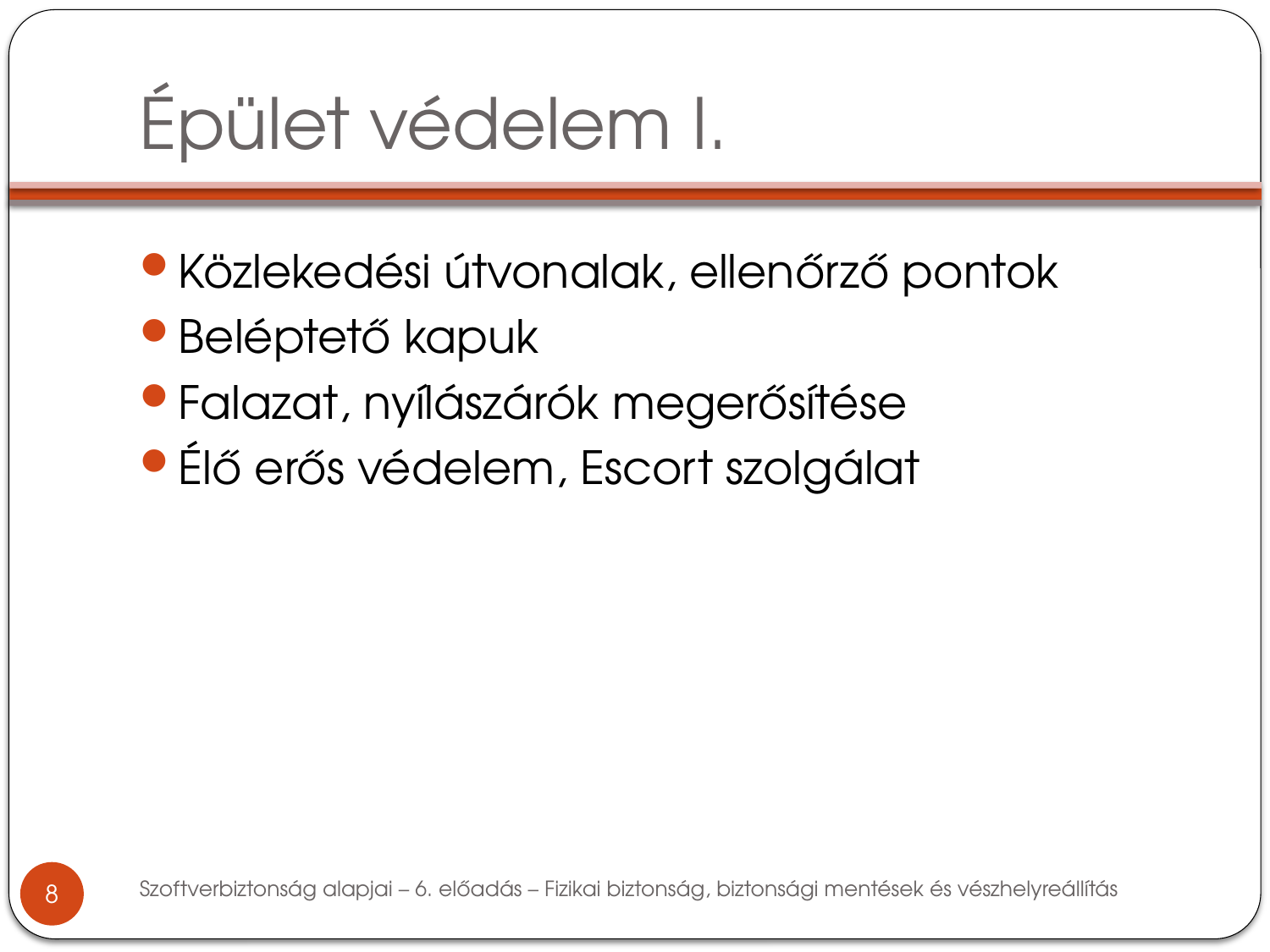

# Épület védelem I.
Közlekedési útvonalak, ellenőrző pontok
Beléptető kapuk
Falazat, nyílászárók megerősítése
Élő erős védelem, Escort szolgálat
Szoftverbiztonság alapjai – 6. előadás – Fizikai biztonság, biztonsági mentések és vészhelyreállítás
8